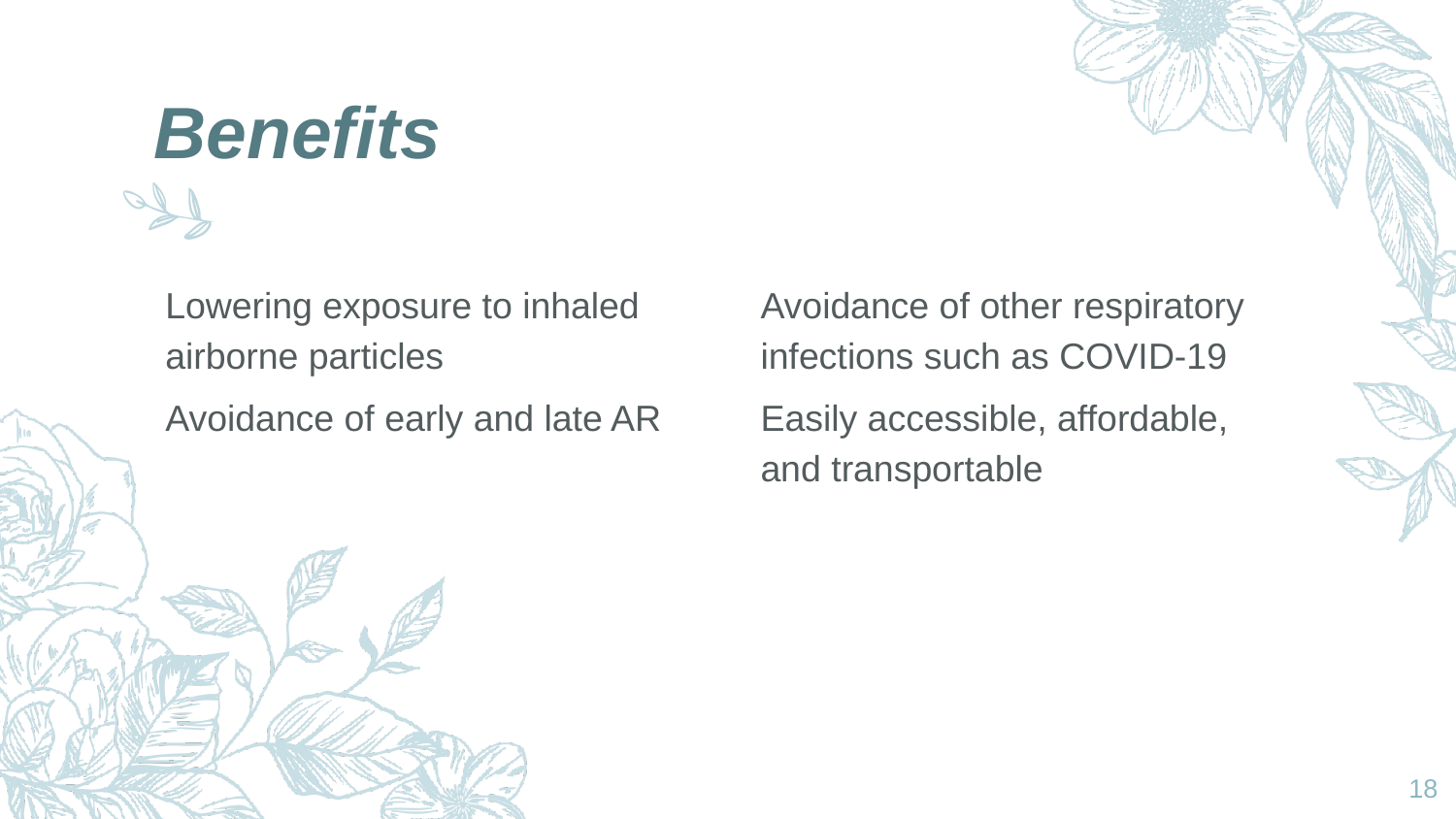

# Benefits
Lowering exposure to inhaled airborne particles
Avoidance of early and late AR
Avoidance of other respiratory infections such as COVID-19
Easily accessible, affordable, and transportable
18